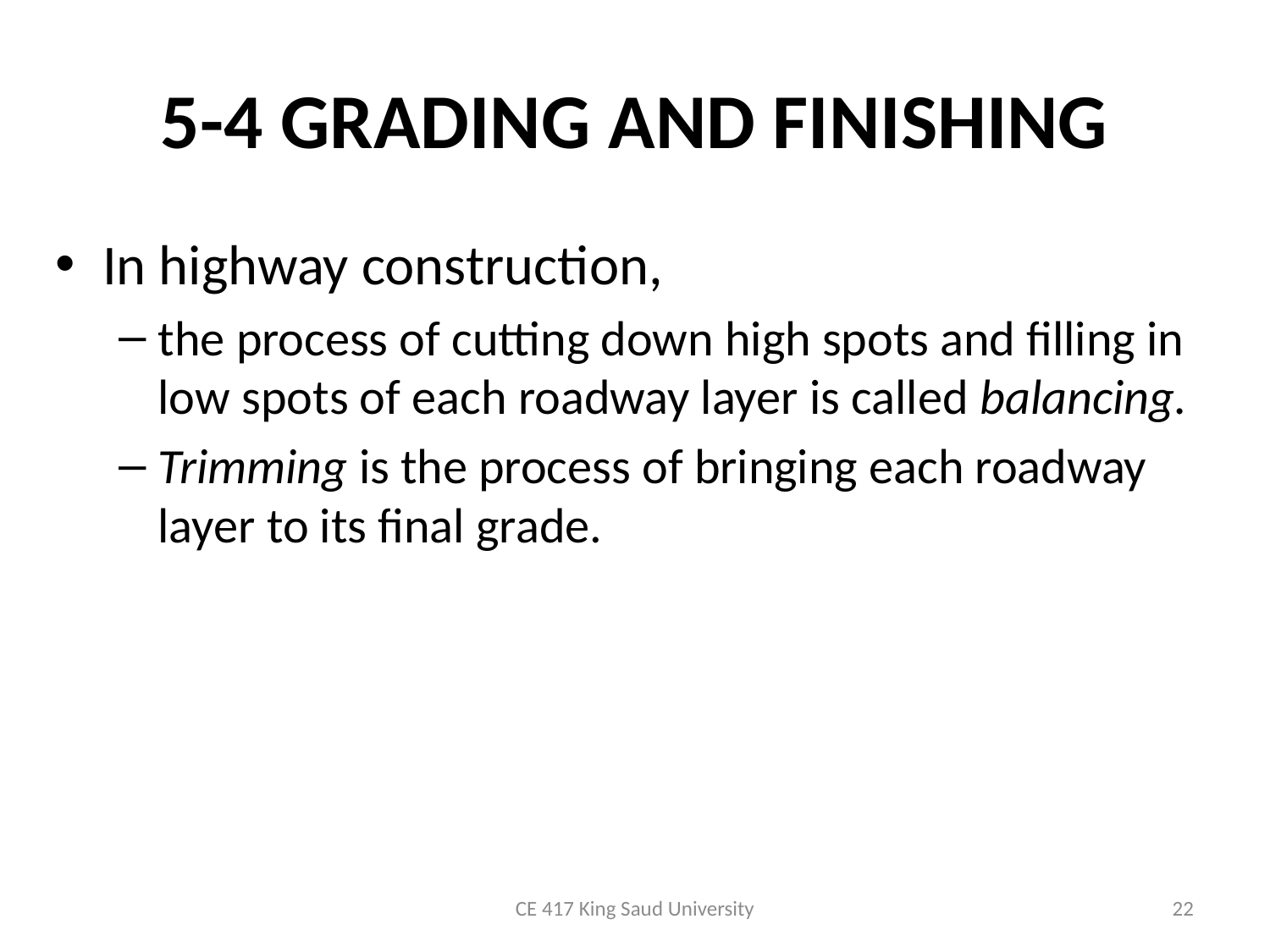

# 5-4 GRADING AND FINISHING
In highway construction,
the process of cutting down high spots and filling in low spots of each roadway layer is called balancing.
Trimming is the process of bringing each roadway layer to its final grade.
CE 417 King Saud University
22